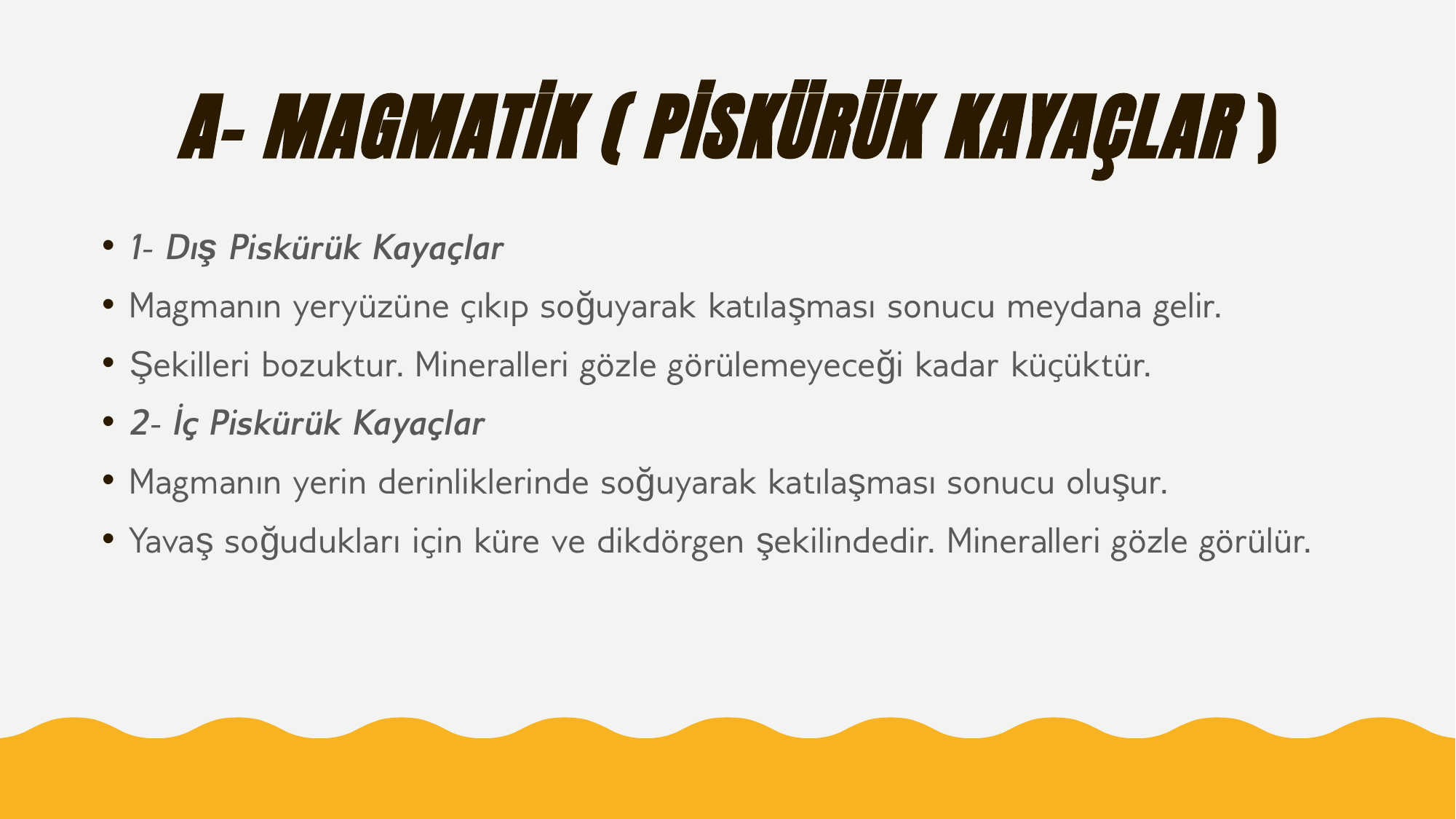

# A- Magmatik ( Piskürük Kayaçlar )
1- Dış Piskürük Kayaçlar
Magmanın yeryüzüne çıkıp soğuyarak katılaşması sonucu meydana gelir.
Şekilleri bozuktur. Mineralleri gözle görülemeyeceği kadar küçüktür.
2- İç Piskürük Kayaçlar
Magmanın yerin derinliklerinde soğuyarak katılaşması sonucu oluşur.
Yavaş soğudukları için küre ve dikdörgen şekilindedir. Mineralleri gözle görülür.